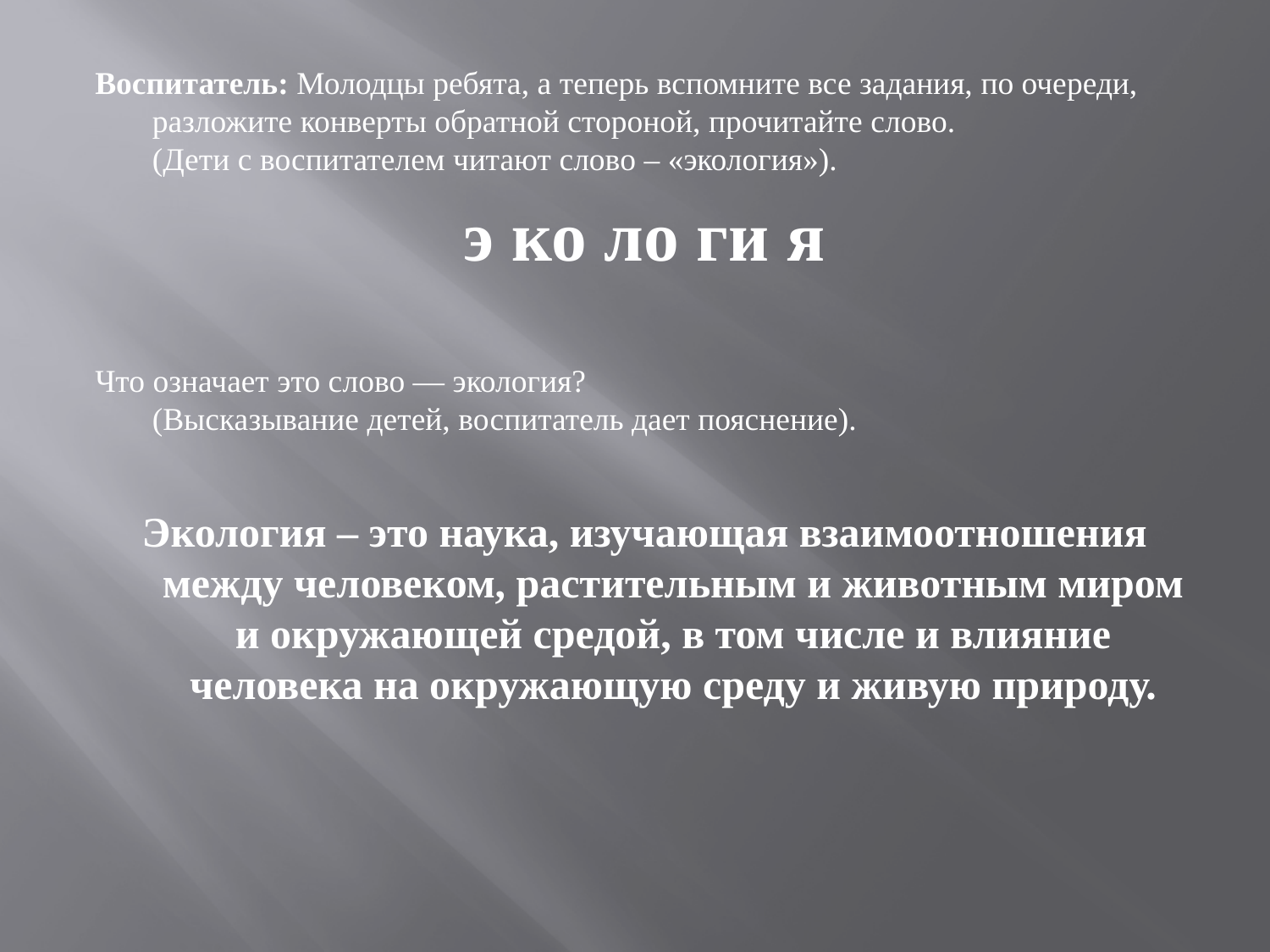

Воспитатель: Молодцы ребята, а теперь вспомните все задания, по очереди, разложите конверты обратной стороной, прочитайте слово.
(Дети с воспитателем читают слово – «экология»).
э ко ло ги я

Что означает это слово — экология?
(Высказывание детей, воспитатель дает пояснение).

Экология – это наука, изучающая взаимоотношения между человеком, растительным и животным миром и окружающей средой, в том числе и влияние человека на окружающую среду и живую природу.